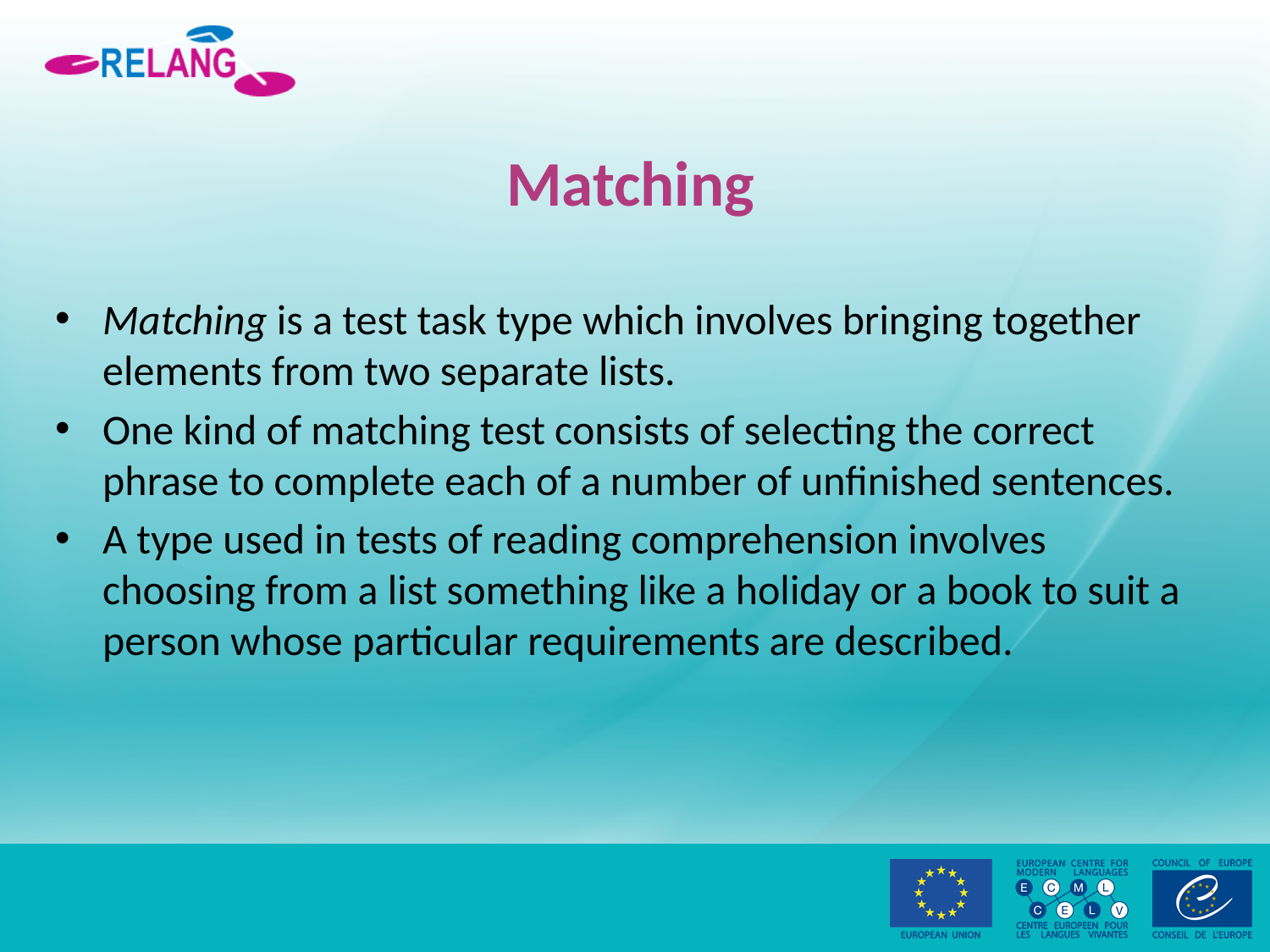

# Matching
Matching is a test task type which involves bringing together elements from two separate lists.
One kind of matching test consists of selecting the correct phrase to complete each of a number of unfinished sentences.
A type used in tests of reading comprehension involves choosing from a list something like a holiday or a book to suit a person whose particular requirements are described.